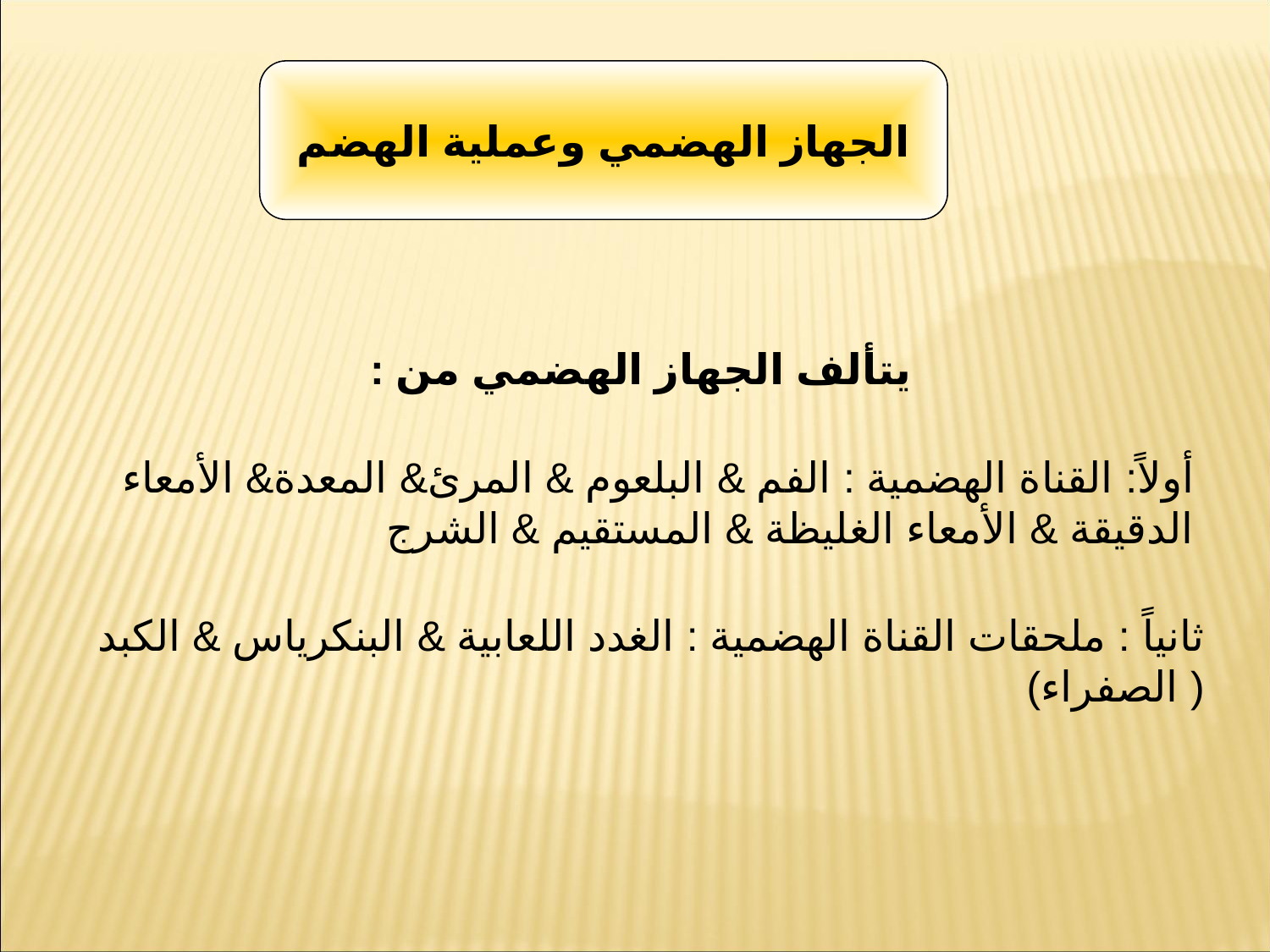

الجهاز الهضمي وعملية الهضم

يتألف الجهاز الهضمي من :
أولاً: القناة الهضمية : الفم & البلعوم & المرئ& المعدة& الأمعاء الدقيقة & الأمعاء الغليظة & المستقيم & الشرج
ثانياً : ملحقات القناة الهضمية : الغدد اللعابية & البنكرياس & الكبد ( الصفراء)